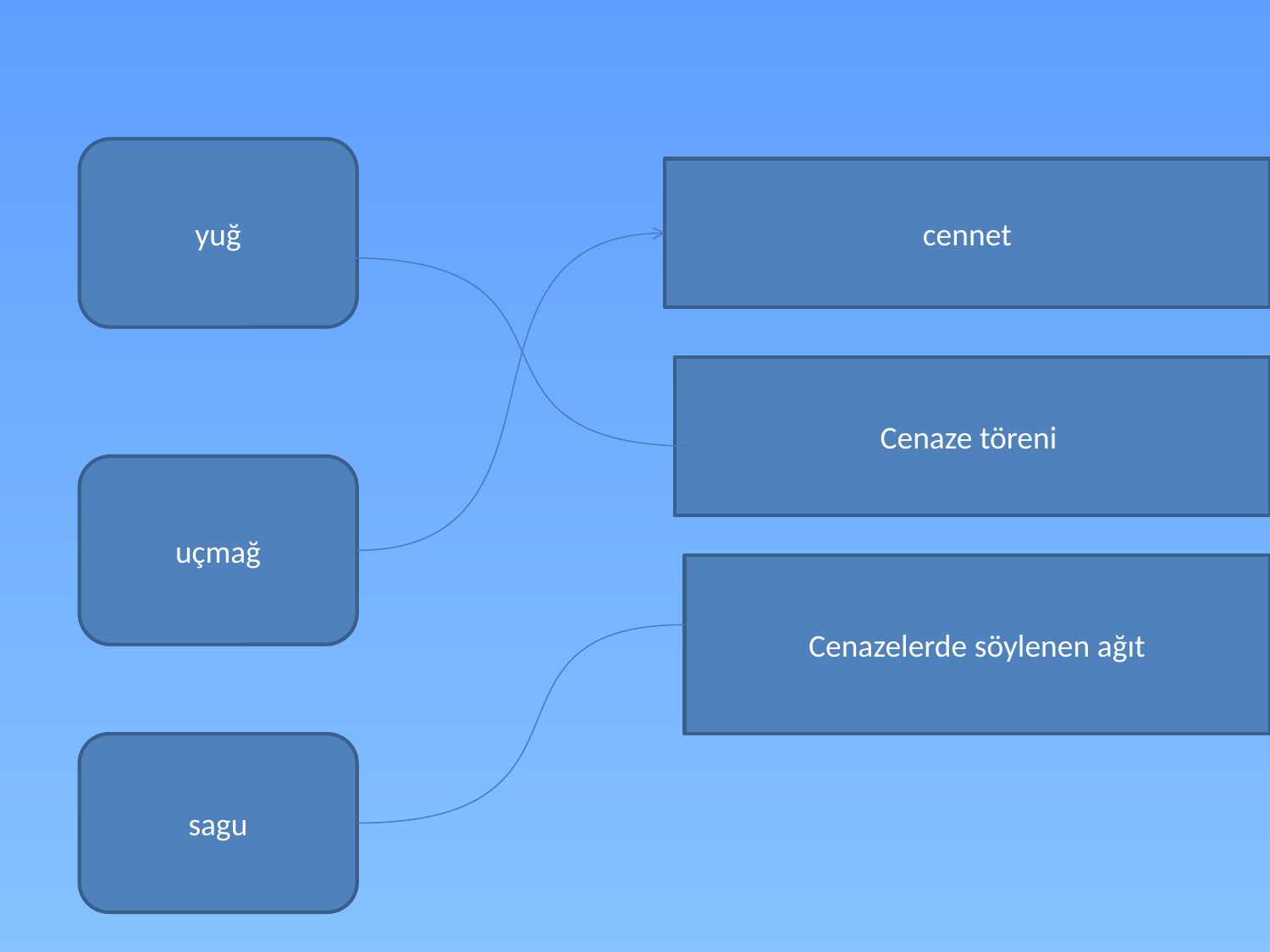

yuğ
cennet
Cenaze töreni
uçmağ
Cenazelerde söylenen ağıt
sagu